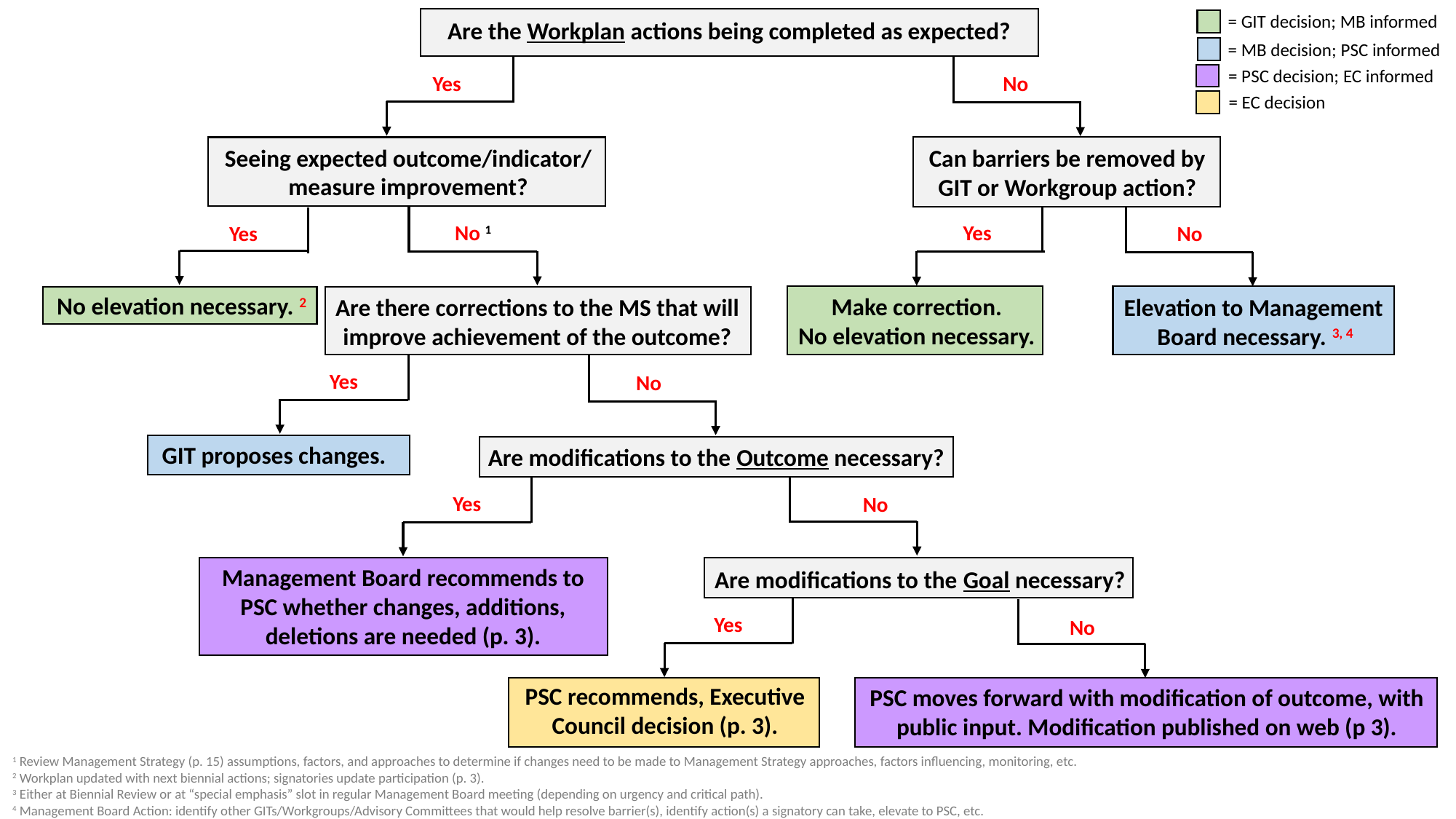

= GIT decision; MB informed

Are the Workplan actions being completed as expected?

= MB decision; PSC informed

= PSC decision; EC informed
Yes

No
= EC decision

Seeing expected outcome/indicator/
measure improvement?

Can barriers be removed by GIT or Workgroup action?
No 1
Yes
Yes
No
No elevation necessary. 2

Make correction.
No elevation necessary.

Are there corrections to the MS that will improve achievement of the outcome?

Elevation to Management
Board necessary. 3, 4
Yes
No
GIT proposes changes.

Are modifications to the Outcome necessary?

Yes
No
Management Board recommends to PSC whether changes, additions, deletions are needed (p. 3).

Are modifications to the Goal necessary?
Yes
No
PSC recommends, Executive Council decision (p. 3).
PSC moves forward with modification of outcome, with public input. Modification published on web (p 3).

1 Review Management Strategy (p. 15) assumptions, factors, and approaches to determine if changes need to be made to Management Strategy approaches, factors influencing, monitoring, etc.
2 Workplan updated with next biennial actions; signatories update participation (p. 3).
3 Either at Biennial Review or at “special emphasis” slot in regular Management Board meeting (depending on urgency and critical path).
4 Management Board Action: identify other GITs/Workgroups/Advisory Committees that would help resolve barrier(s), identify action(s) a signatory can take, elevate to PSC, etc.